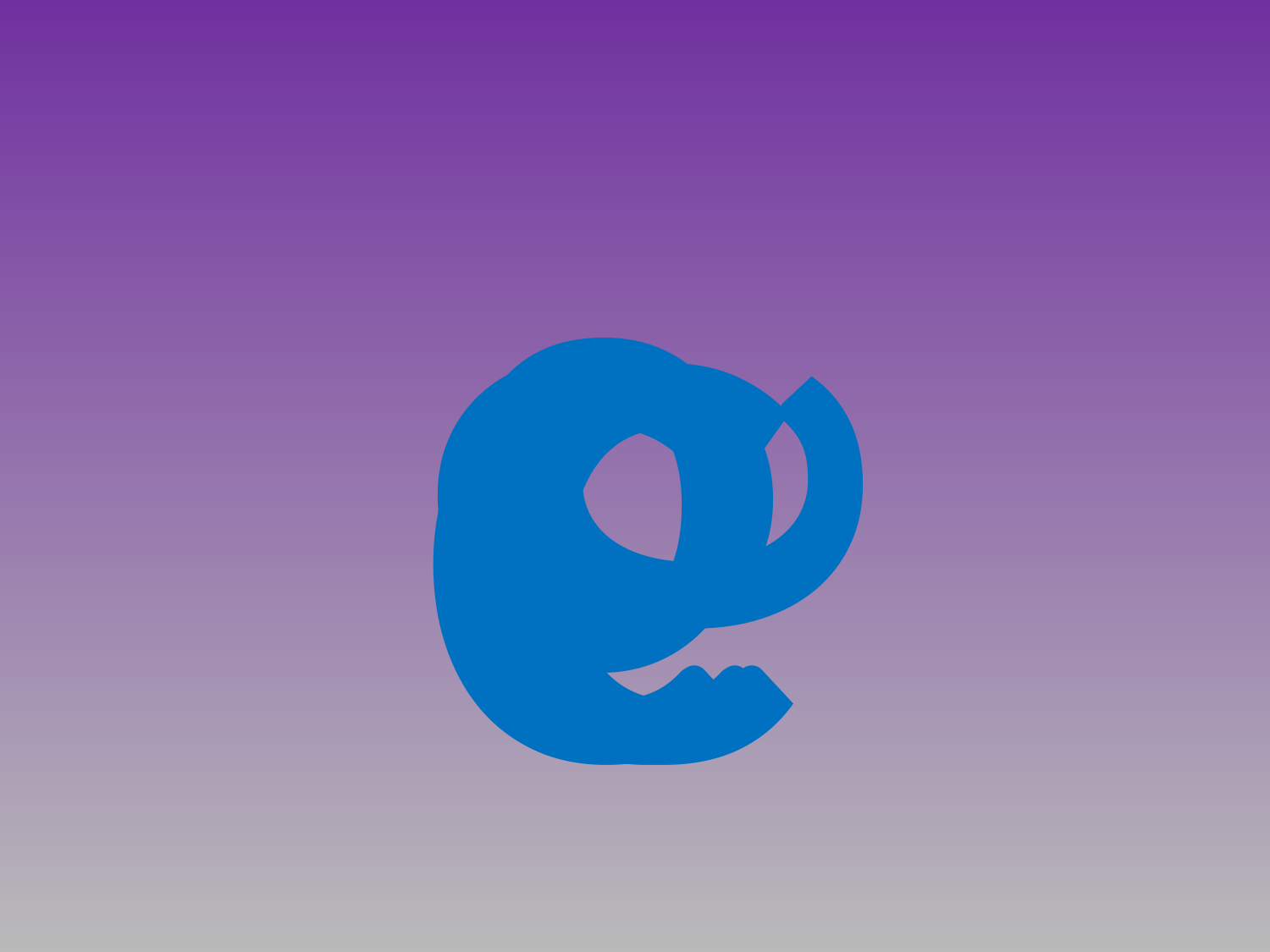

С
С
С
С
С
С
С